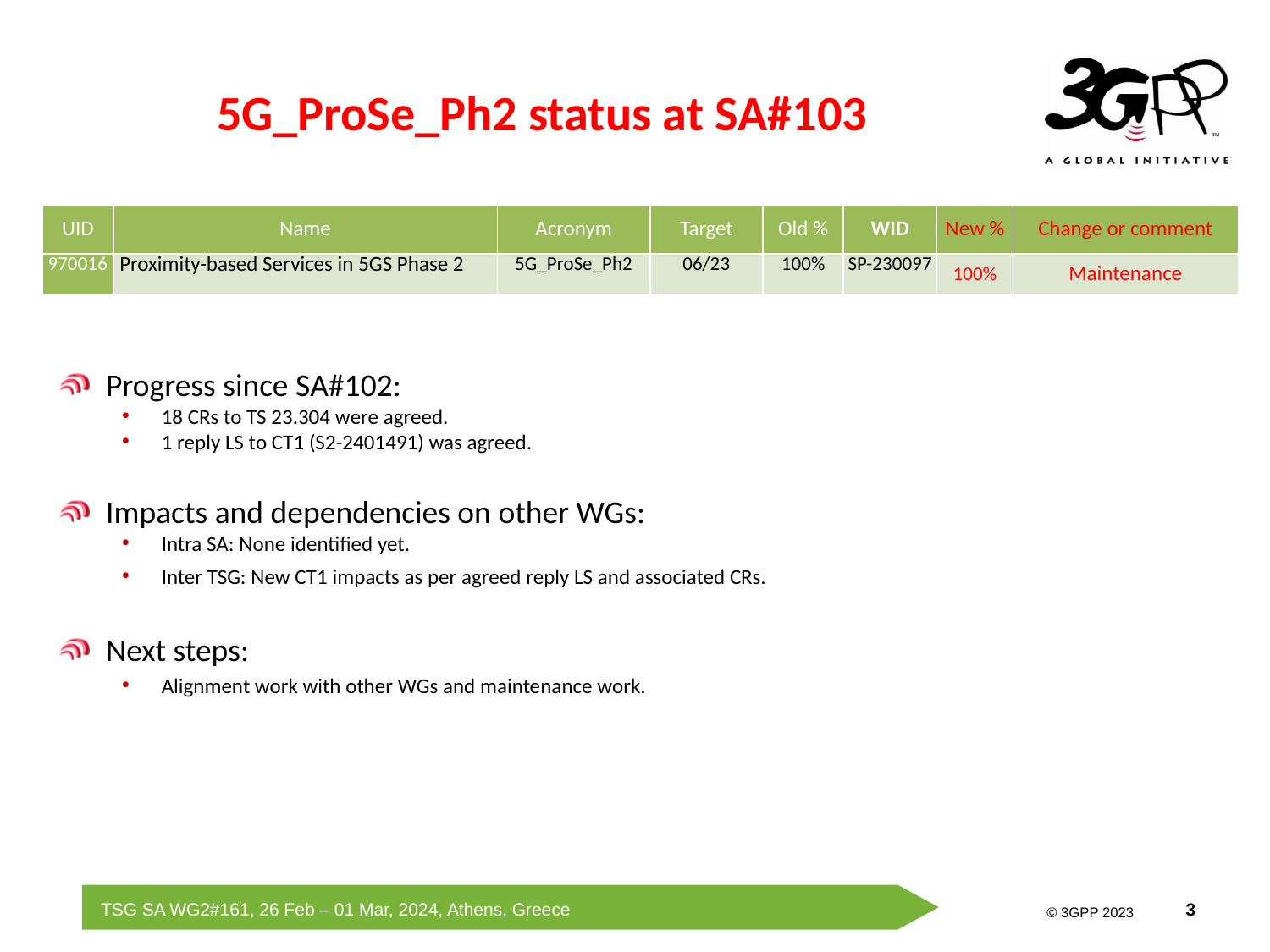

# 5G_ProSe_Ph2 status at SA#103
| UID | Name | Acronym | Target | Old % | WID | New % | Change or comment |
| --- | --- | --- | --- | --- | --- | --- | --- |
| 970016 | Proximity-based Services in 5GS Phase 2 | 5G\_ProSe\_Ph2 | 06/23 | 100% | SP-230097 | 100% | Maintenance |
Progress since SA#102:
18 CRs to TS 23.304 were agreed.
1 reply LS to CT1 (S2-2401491) was agreed.

Impacts and dependencies on other WGs:
Intra SA: None identified yet.
Inter TSG: New CT1 impacts as per agreed reply LS and associated CRs.

Next steps:
Alignment work with other WGs and maintenance work.